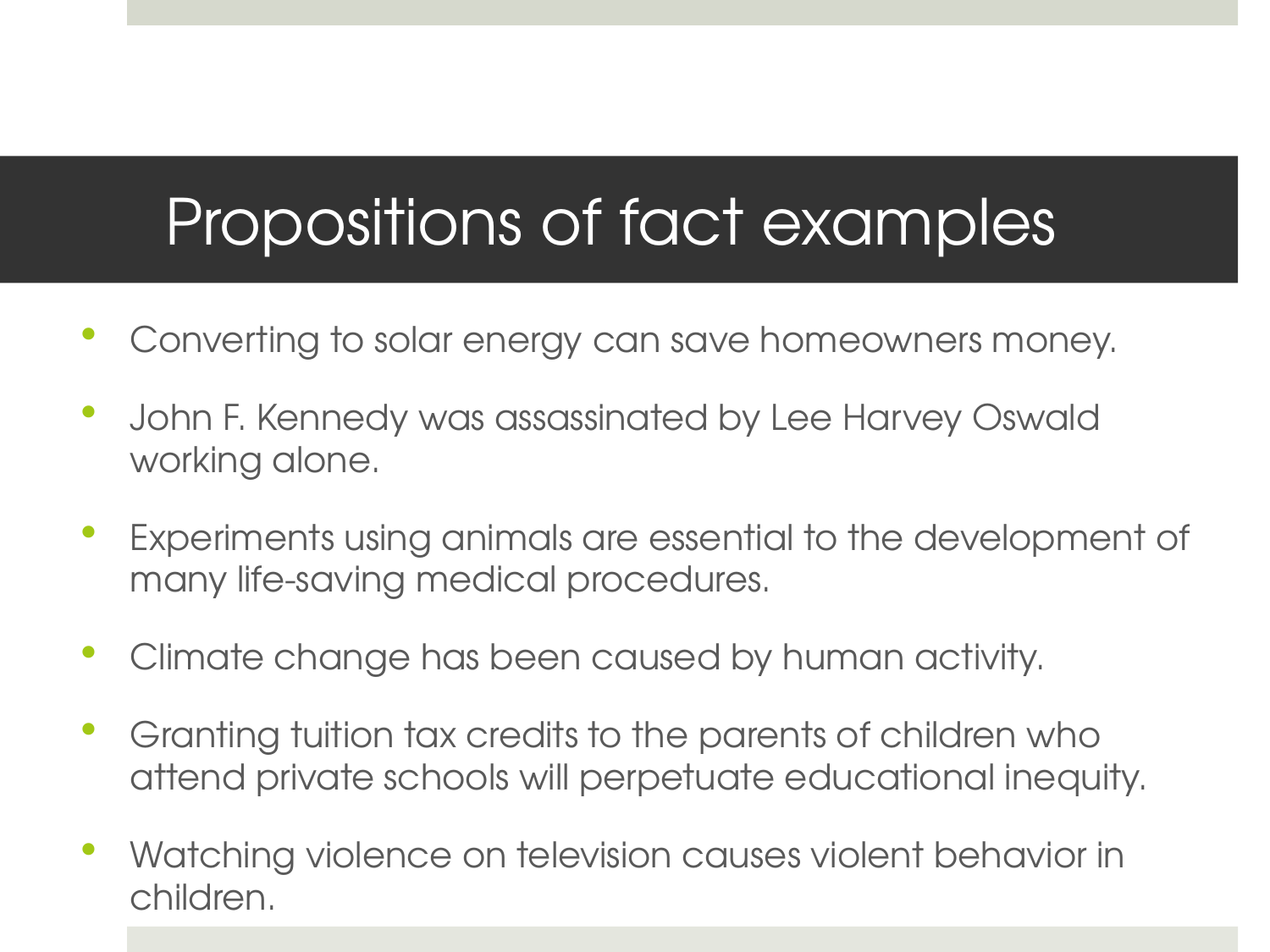

# Propositions of fact examples
Converting to solar energy can save homeowners money.
John F. Kennedy was assassinated by Lee Harvey Oswald working alone.
Experiments using animals are essential to the development of many life-saving medical procedures.
Climate change has been caused by human activity.
Granting tuition tax credits to the parents of children who attend private schools will perpetuate educational inequity.
Watching violence on television causes violent behavior in children.